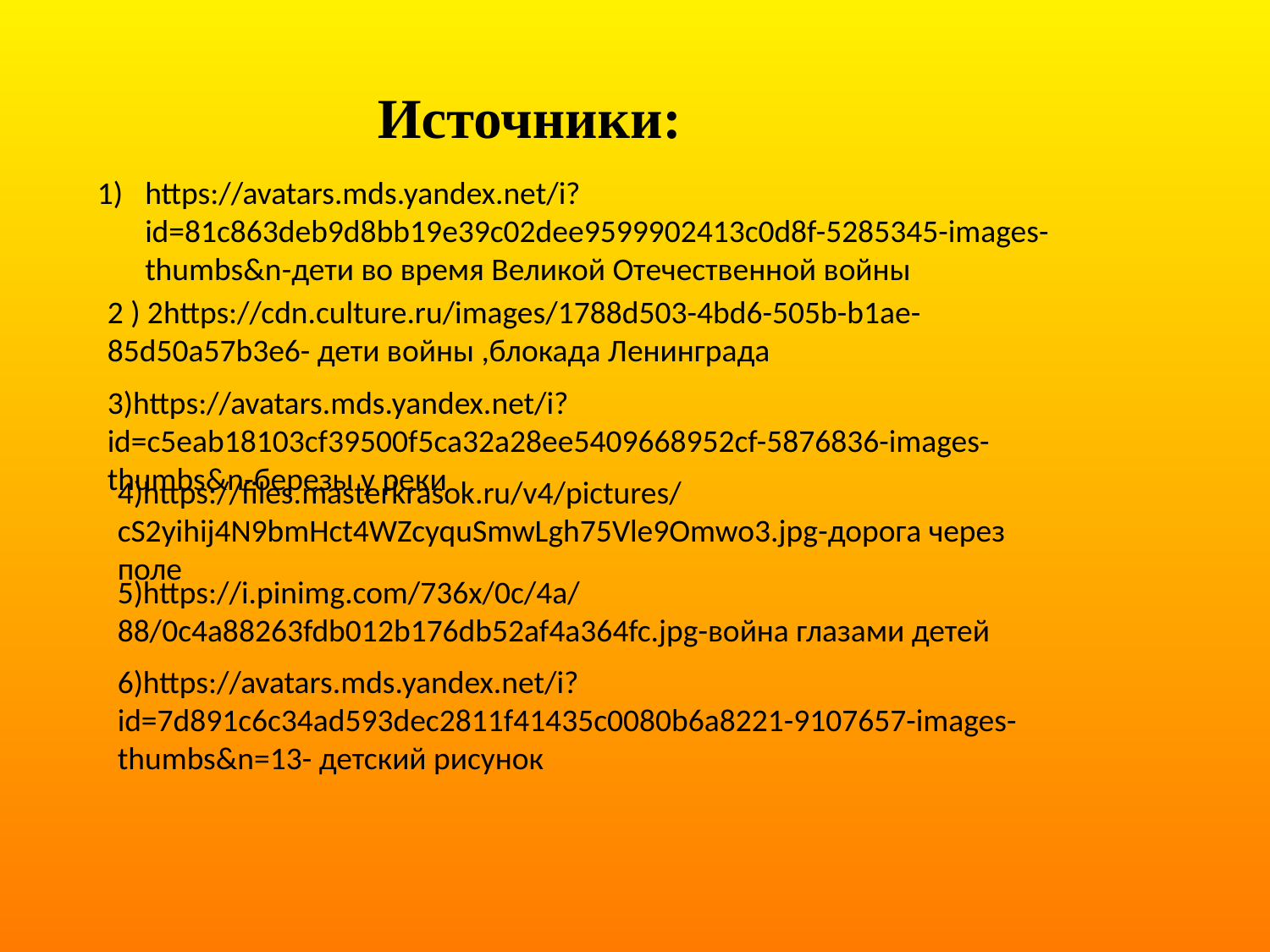

Источники:
https://avatars.mds.yandex.net/i?id=81c863deb9d8bb19e39c02dee9599902413c0d8f-5285345-images-thumbs&n-дети во время Великой Отечественной войны

2 ) 2https://cdn.culture.ru/images/1788d503-4bd6-505b-b1ae-  85d50a57b3e6- дети войны ,блокада Ленинграда

3)https://avatars.mds.yandex.net/i?id=c5eab18103cf39500f5ca32a28ee5409668952cf-5876836-images-thumbs&n-березы у реки
4)https://files.masterkrasok.ru/v4/pictures/cS2yihij4N9bmHct4WZcyquSmwLgh75Vle9Omwo3.jpg-дорога через поле
5)https://i.pinimg.com/736x/0c/4a/88/0c4a88263fdb012b176db52af4a364fc.jpg-война глазами детей
6)https://avatars.mds.yandex.net/i?id=7d891c6c34ad593dec2811f41435c0080b6a8221-9107657-images-thumbs&n=13- детский рисунок